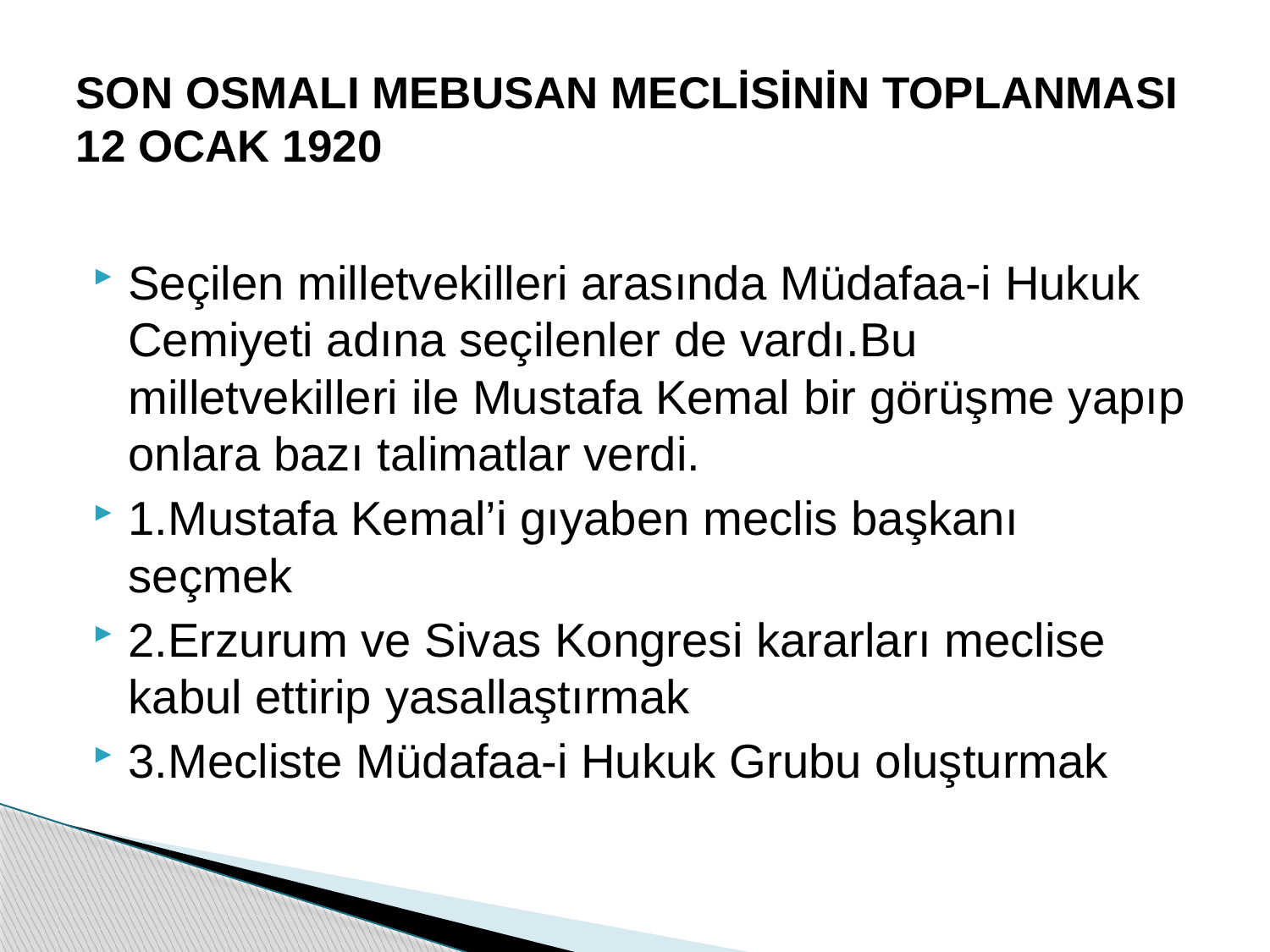

# SON OSMALI MEBUSAN MECLİSİNİN TOPLANMASI 12 OCAK 1920
Seçilen milletvekilleri arasında Müdafaa-i Hukuk Cemiyeti adına seçilenler de vardı.Bu milletvekilleri ile Mustafa Kemal bir görüşme yapıp onlara bazı talimatlar verdi.
1.Mustafa Kemal’i gıyaben meclis başkanı seçmek
2.Erzurum ve Sivas Kongresi kararları meclise kabul ettirip yasallaştırmak
3.Mecliste Müdafaa-i Hukuk Grubu oluşturmak